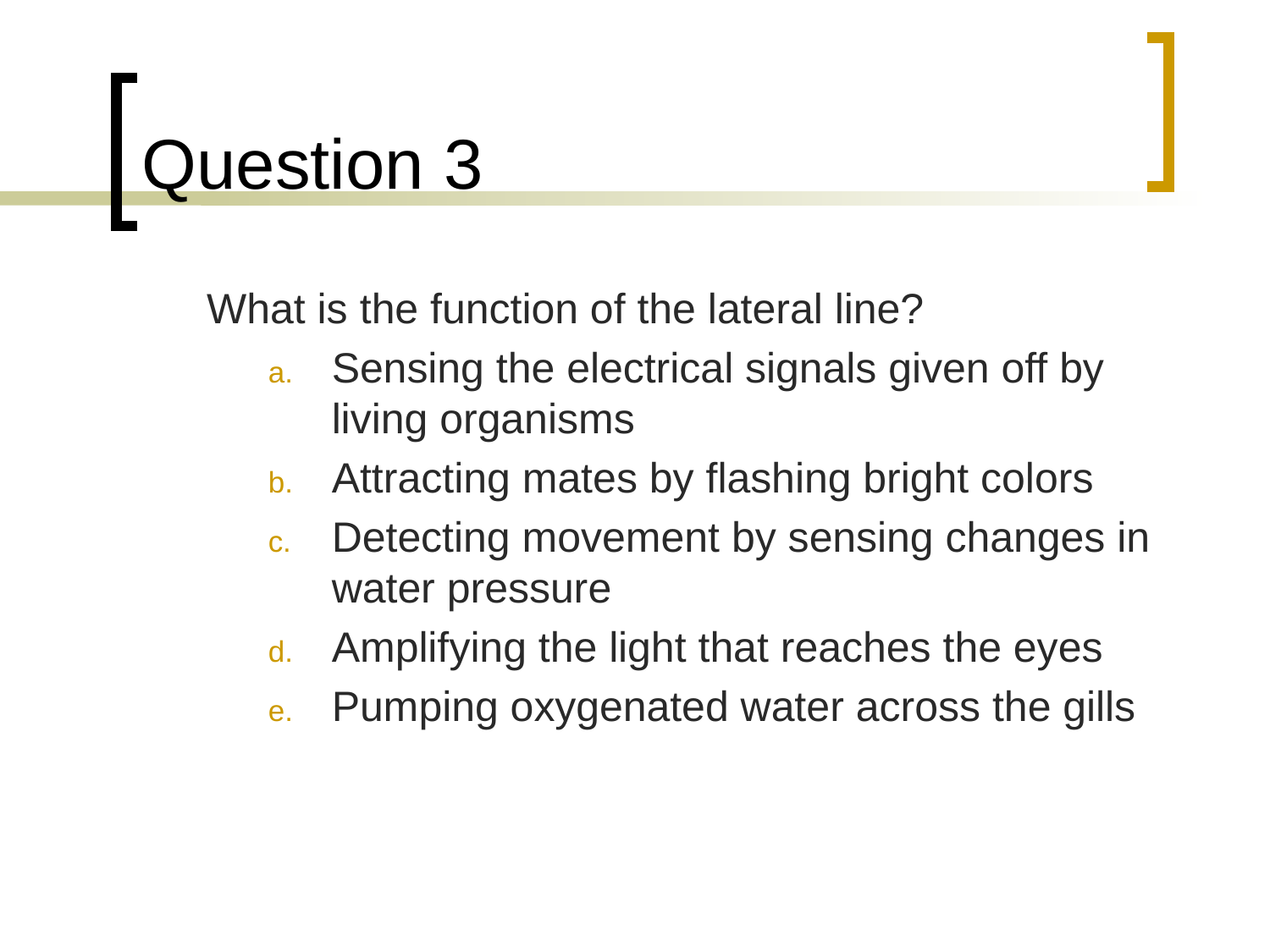

# Question 3
	What is the function of the lateral line?
Sensing the electrical signals given off by living organisms
Attracting mates by flashing bright colors
Detecting movement by sensing changes in water pressure
Amplifying the light that reaches the eyes
Pumping oxygenated water across the gills